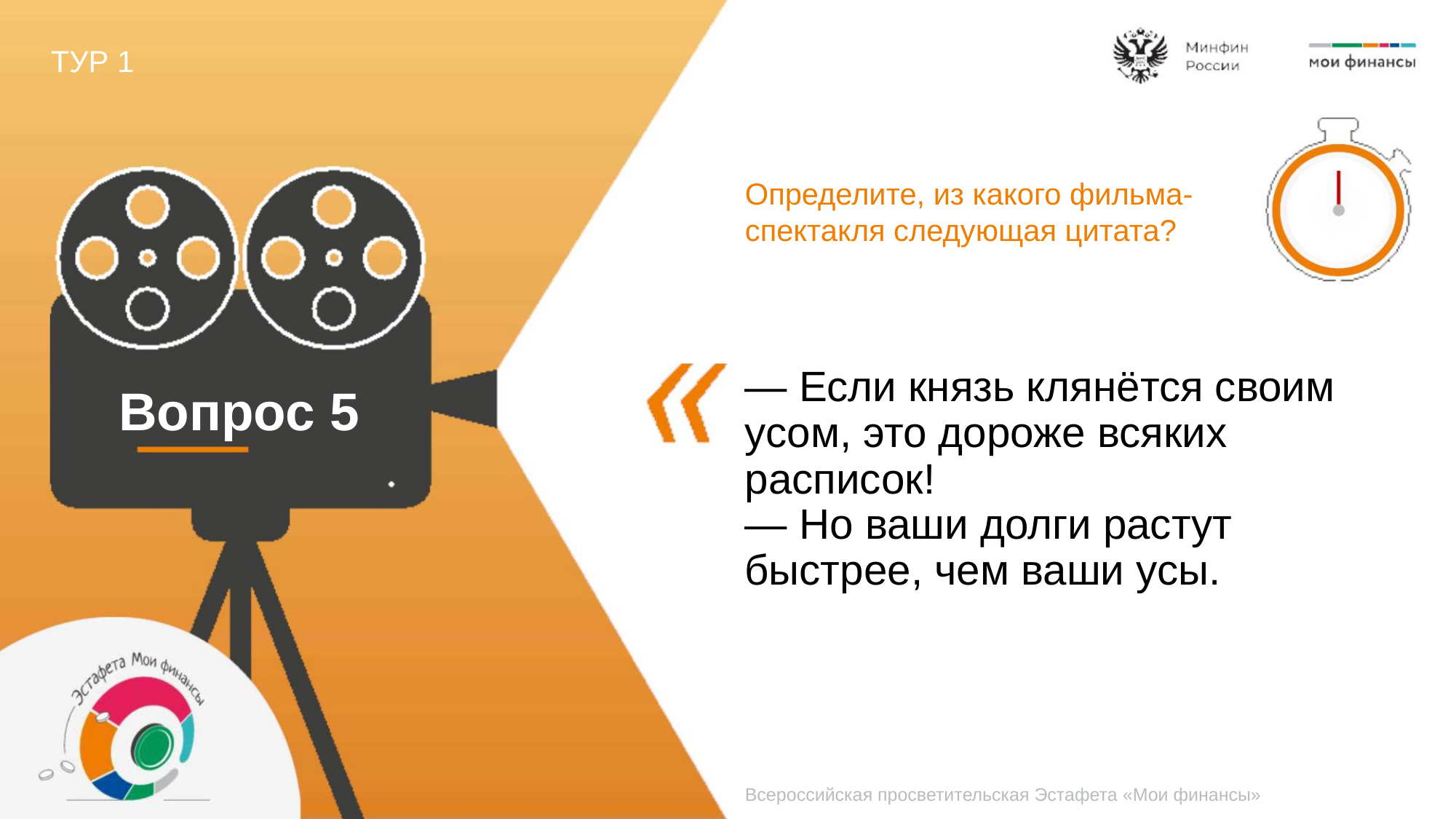

ТУР 1
Определите, из какого фильма-
спектакля следующая цитата?
— Если князь клянётся своим
усом, это дороже всяких
расписок!
Вопрос 5
— Но ваши долги растут
быстрее, чем ваши усы.
Всероссийская просветительская Эстафета «Мои финансы»